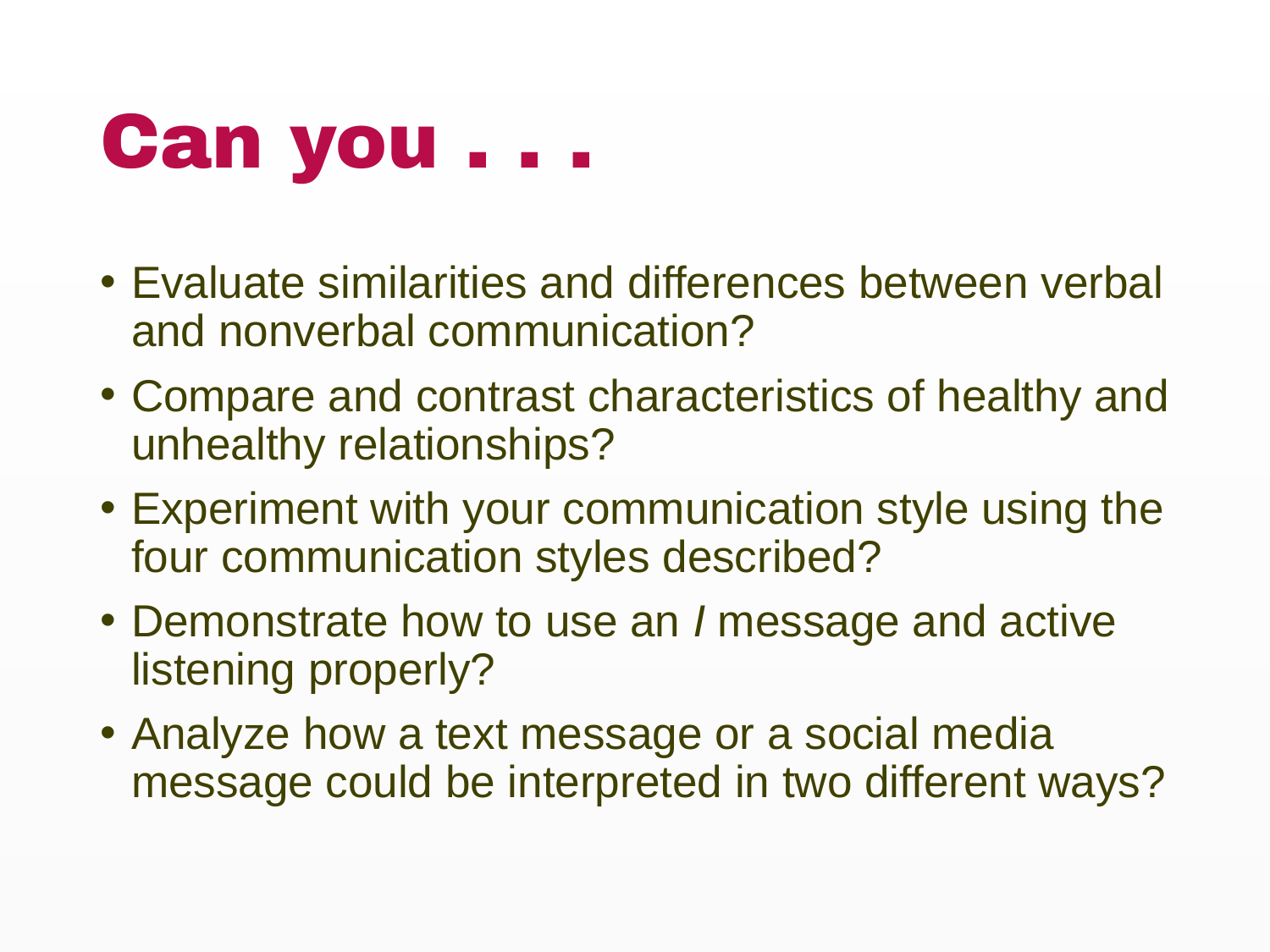

# Can you . . .
Evaluate similarities and differences between verbal and nonverbal communication?
Compare and contrast characteristics of healthy and unhealthy relationships?
Experiment with your communication style using the four communication styles described?
Demonstrate how to use an I message and active listening properly?
Analyze how a text message or a social media message could be interpreted in two different ways?